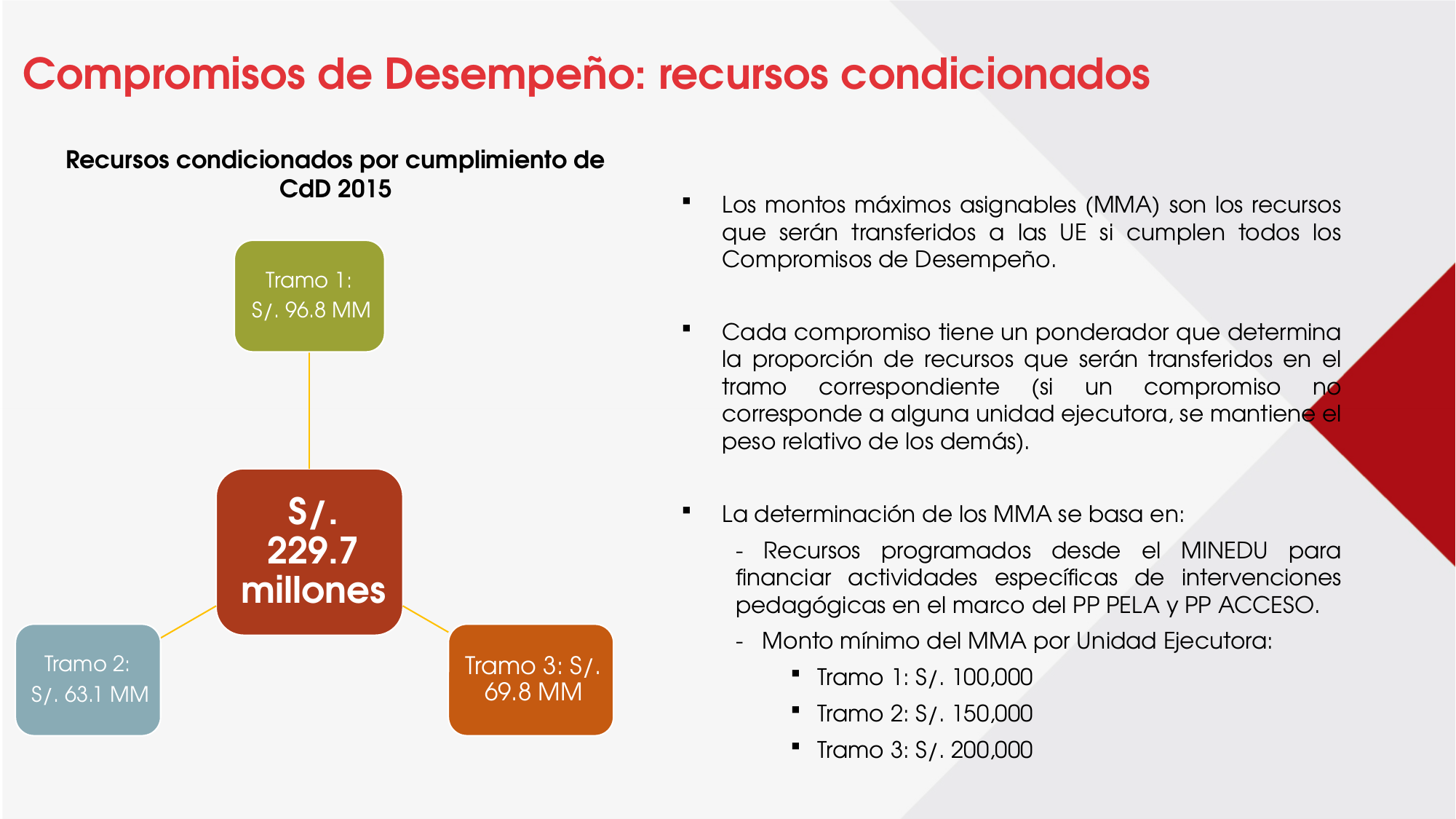

Compromisos de Desempeño: recursos condicionados
Recursos condicionados por cumplimiento de CdD 2015
Los montos máximos asignables (MMA) son los recursos que serán transferidos a las UE si cumplen todos los Compromisos de Desempeño.

Cada compromiso tiene un ponderador que determina la proporción de recursos que serán transferidos en el tramo correspondiente (si un compromiso no corresponde a alguna unidad ejecutora, se mantiene el peso relativo de los demás).

La determinación de los MMA se basa en:
- Recursos programados desde el MINEDU para financiar actividades específicas de intervenciones pedagógicas en el marco del PP PELA y PP ACCESO.
-   Monto mínimo del MMA por Unidad Ejecutora:
Tramo 1: S/. 100,000
Tramo 2: S/. 150,000
Tramo 3: S/. 200,000

S/. 229.7 millones
Tramo 1:
S/. 96.8 MM
Tramo 3: S/. 69.8 MM
Tramo 2:
S/. 63.1 MM